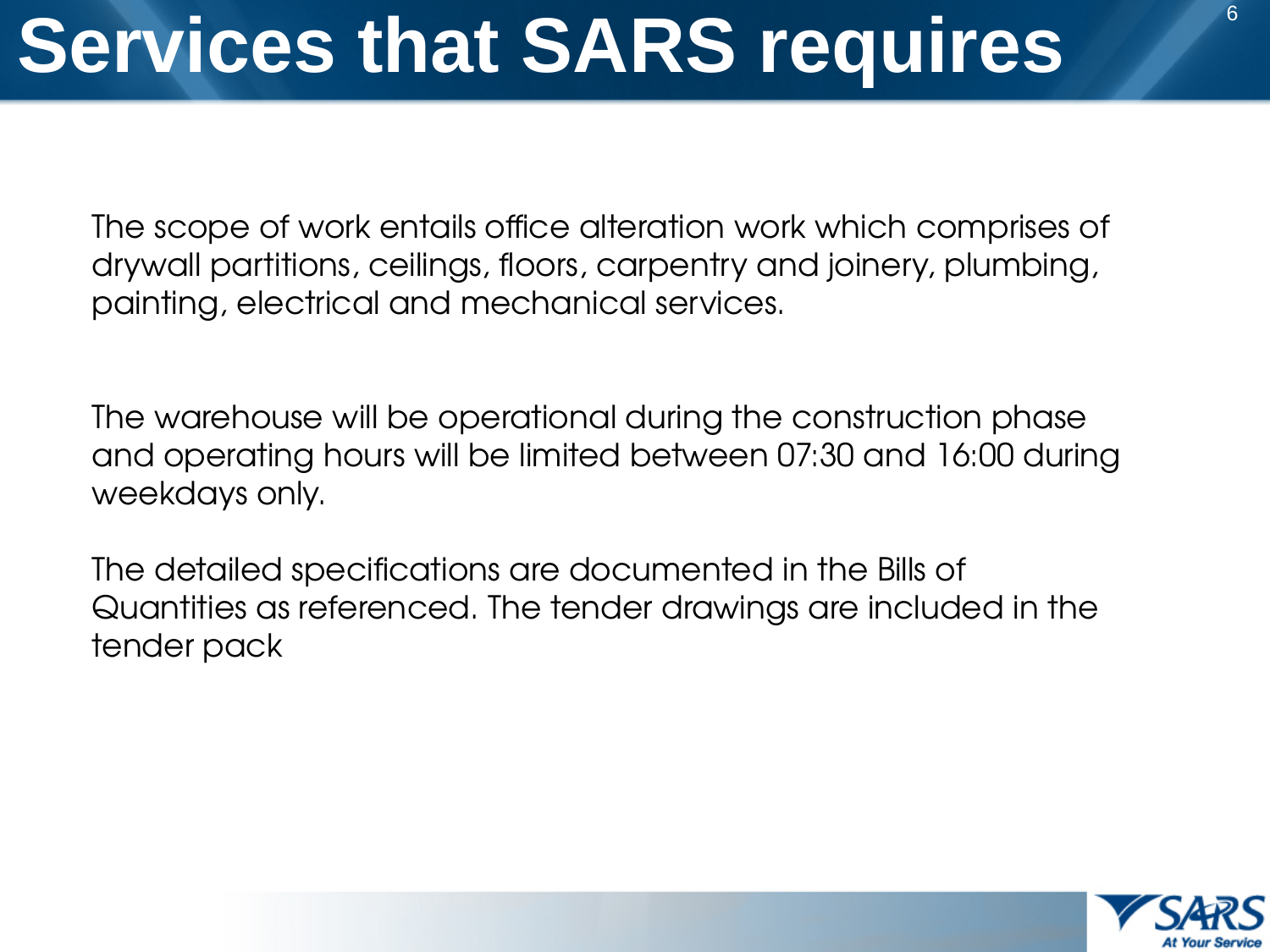

6
# Services that SARS requires
The scope of work entails office alteration work which comprises of drywall partitions, ceilings, floors, carpentry and joinery, plumbing, painting, electrical and mechanical services.

The warehouse will be operational during the construction phase and operating hours will be limited between 07:30 and 16:00 during weekdays only.

The detailed specifications are documented in the Bills of Quantities as referenced. The tender drawings are included in the tender pack